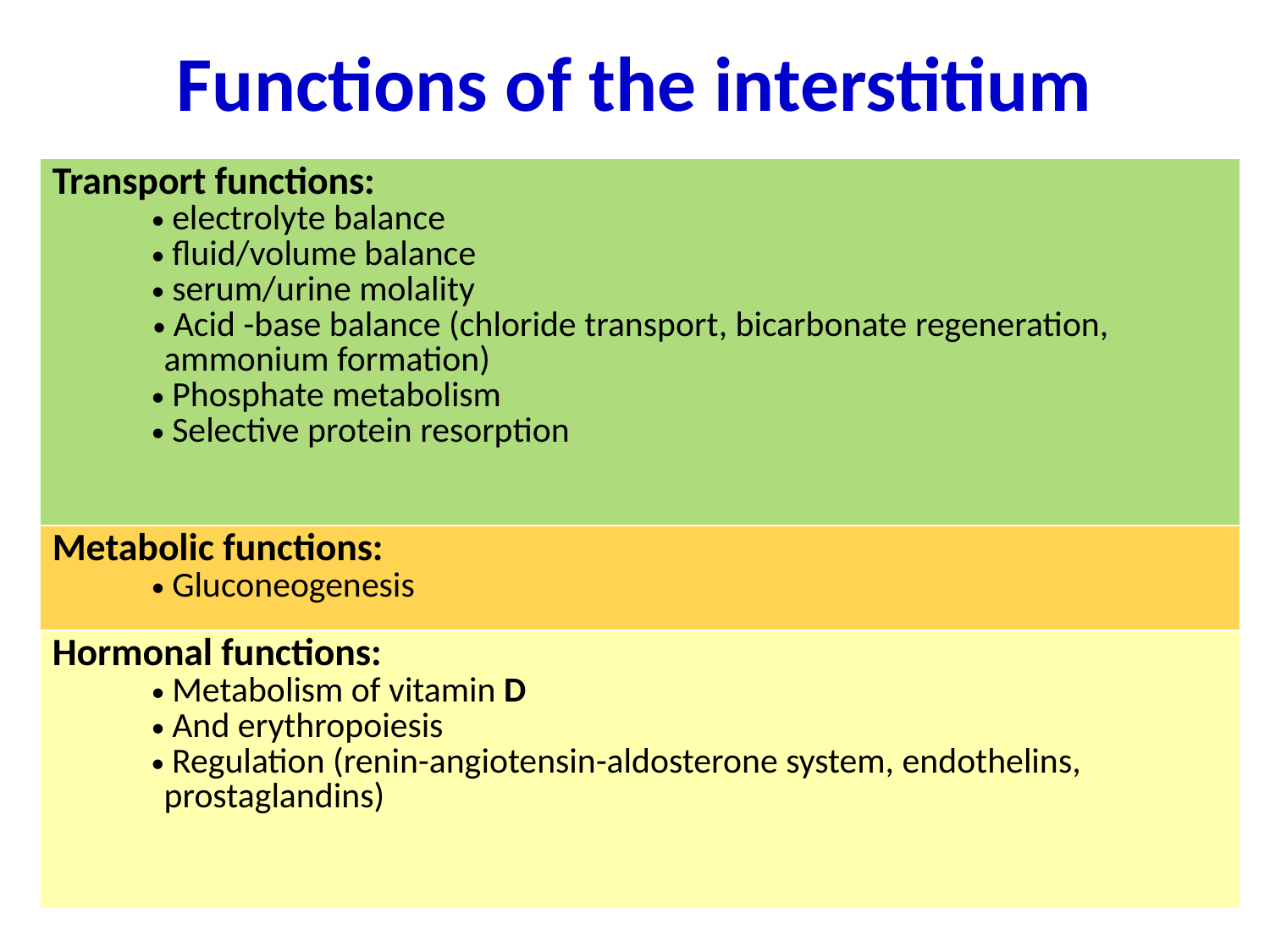

# Functions of the interstitium
| Transport functions: electrolyte balance fluid/volume balance serum/urine molality Acid -base balance (chloride transport, bicarbonate regeneration, ammonium formation) Phosphate metabolism Selective protein resorption |
| --- |
| Metabolic functions: Gluconeogenesis |
| Hormonal functions: Metabolism of vitamin D And erythropoiesis Regulation (renin-angiotensin-aldosterone system, endothelins, prostaglandins) |